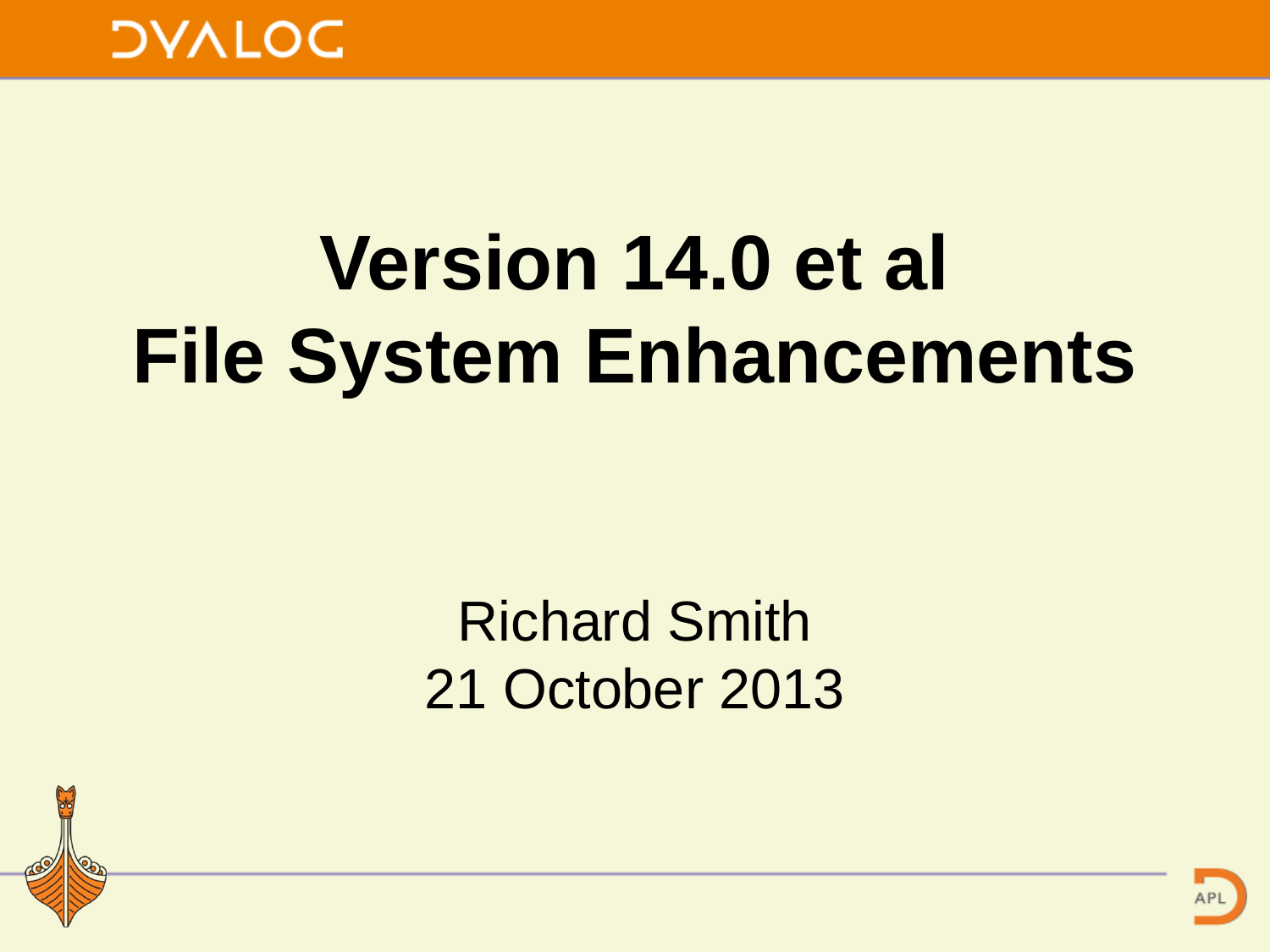

Version 14.0 et al
File System Enhancements

Richard Smith
21 October 2013